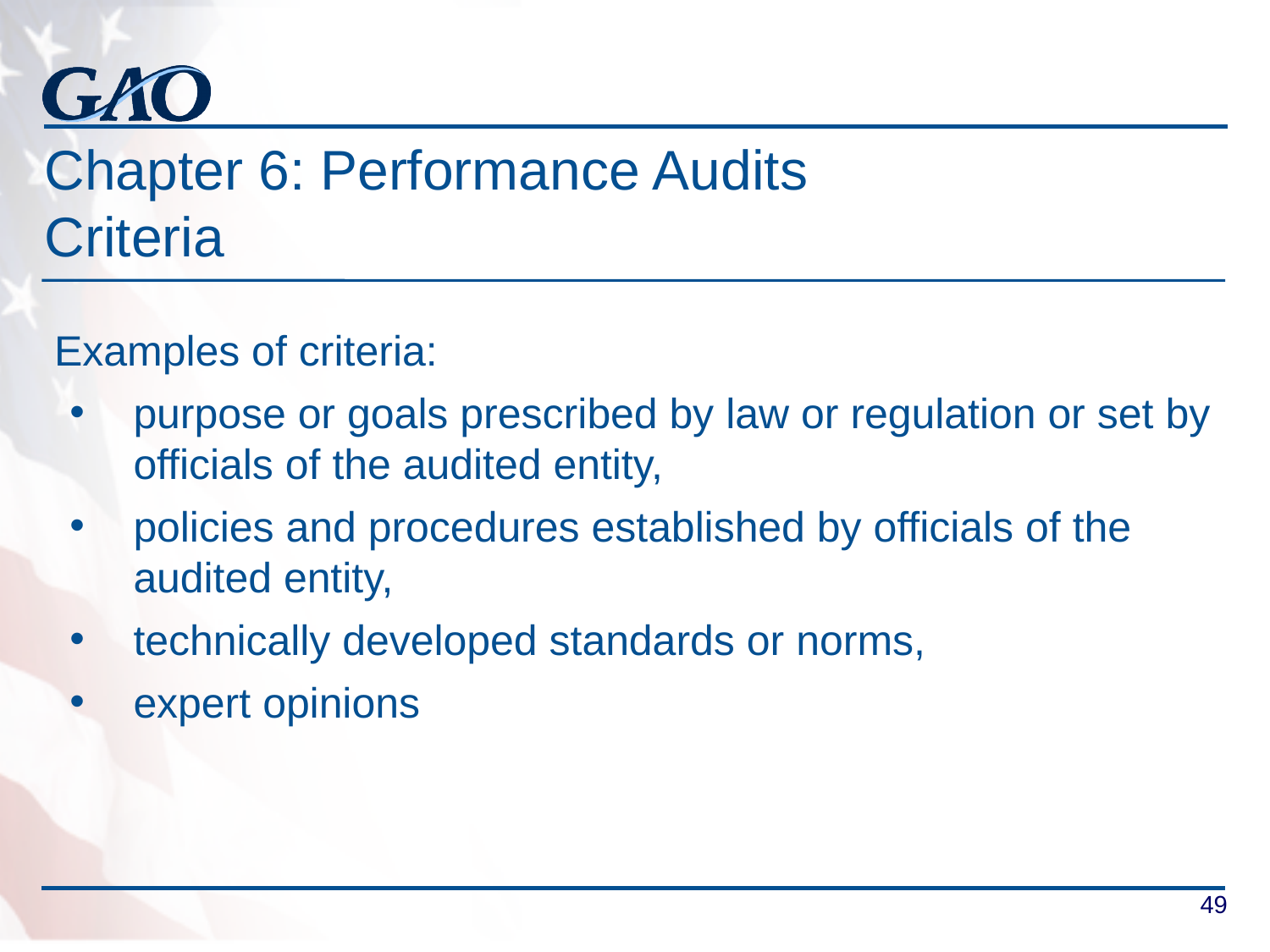

# Chapter 6: Performance Audits Criteria
Examples of criteria:
purpose or goals prescribed by law or regulation or set by officials of the audited entity,
policies and procedures established by officials of the audited entity,
technically developed standards or norms,
expert opinions
49